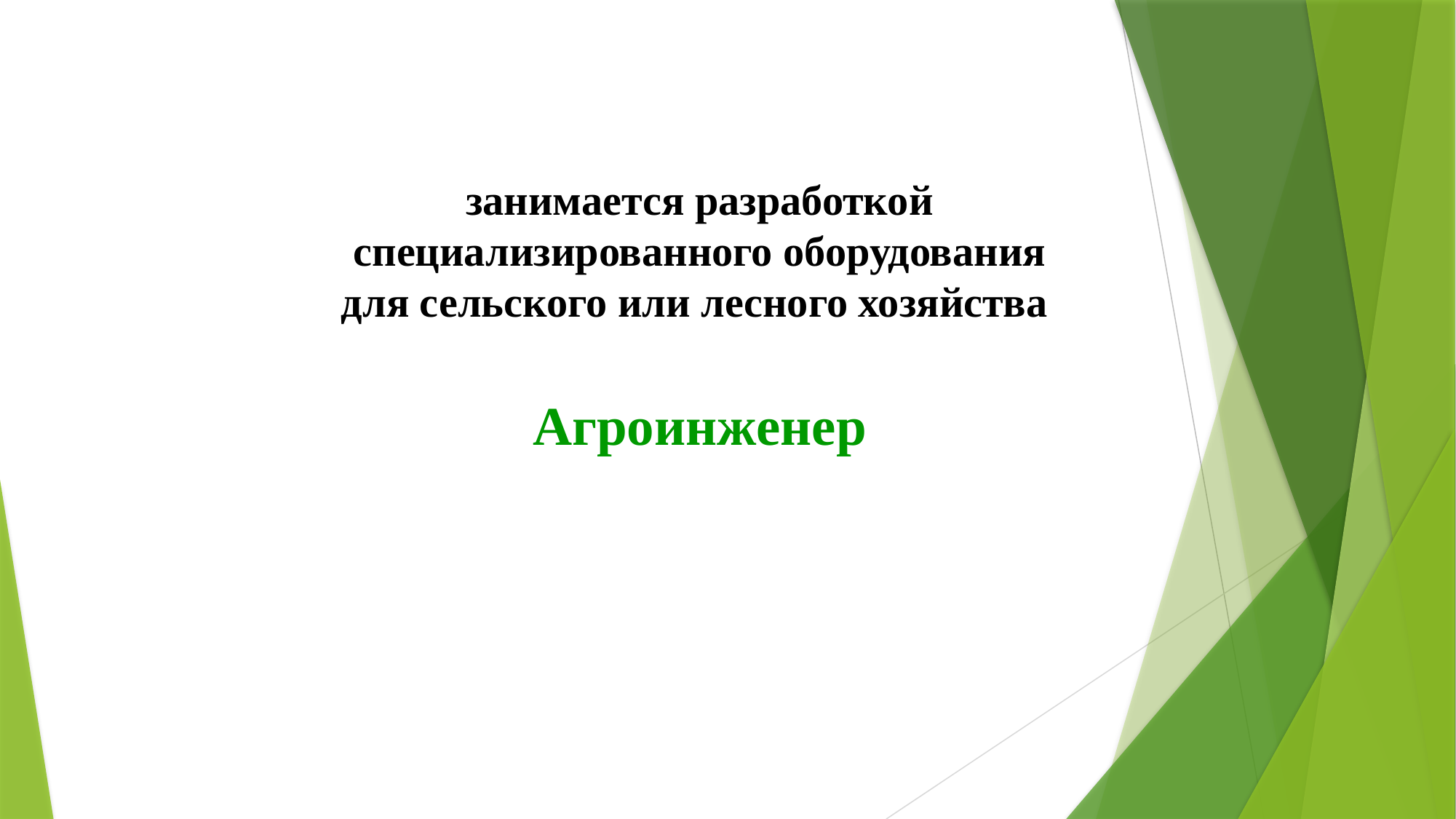

занимается разработкой специализированного оборудования для сельского или лесного хозяйства

Агроинженер